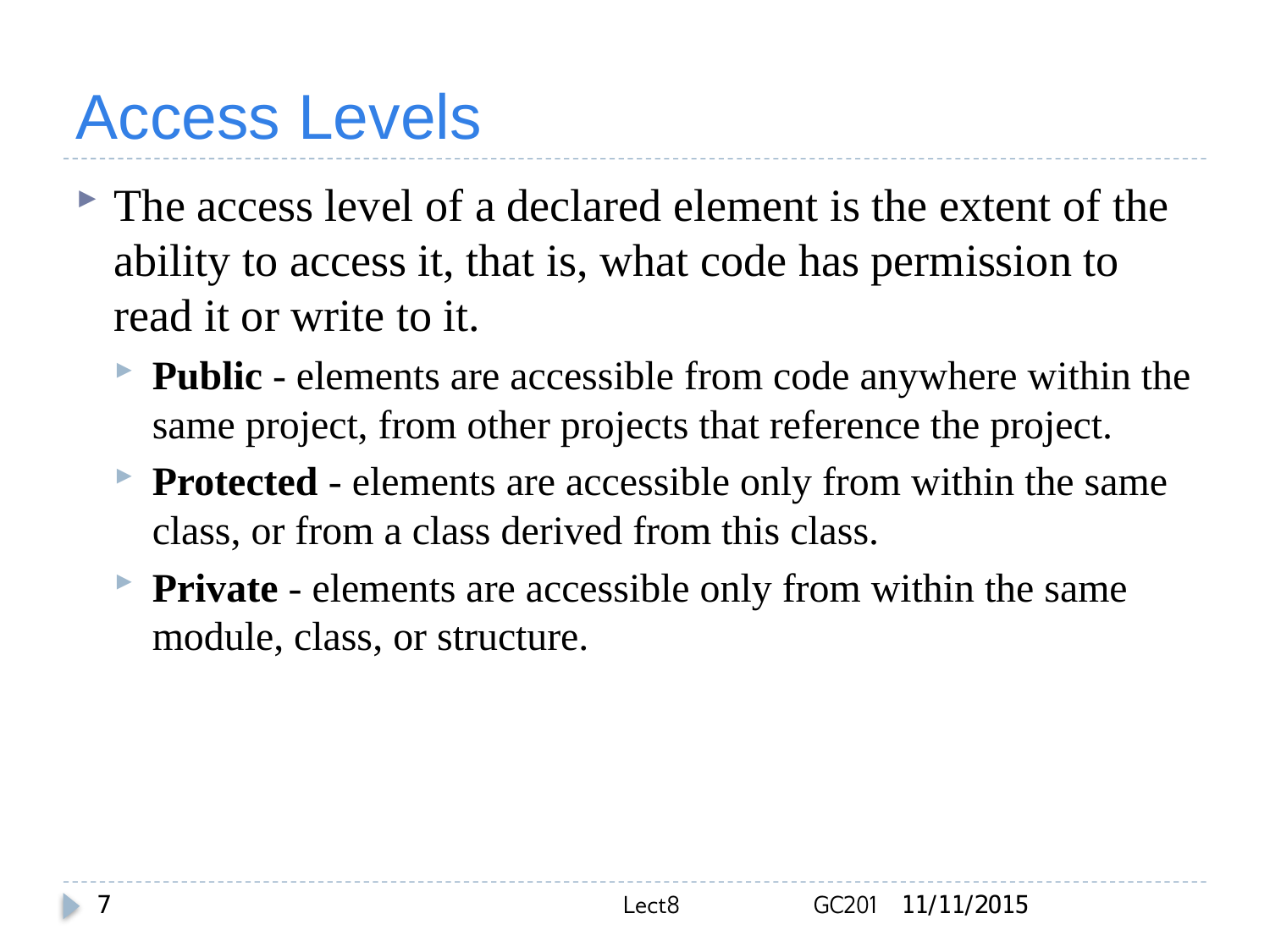

# Access Levels
The access level of a declared element is the extent of the ability to access it, that is, what code has permission to read it or write to it.
Public - elements are accessible from code anywhere within the same project, from other projects that reference the project.
Protected - elements are accessible only from within the same class, or from a class derived from this class.
Private - elements are accessible only from within the same module, class, or structure.
7
Lect8                  GC201
11/11/2015